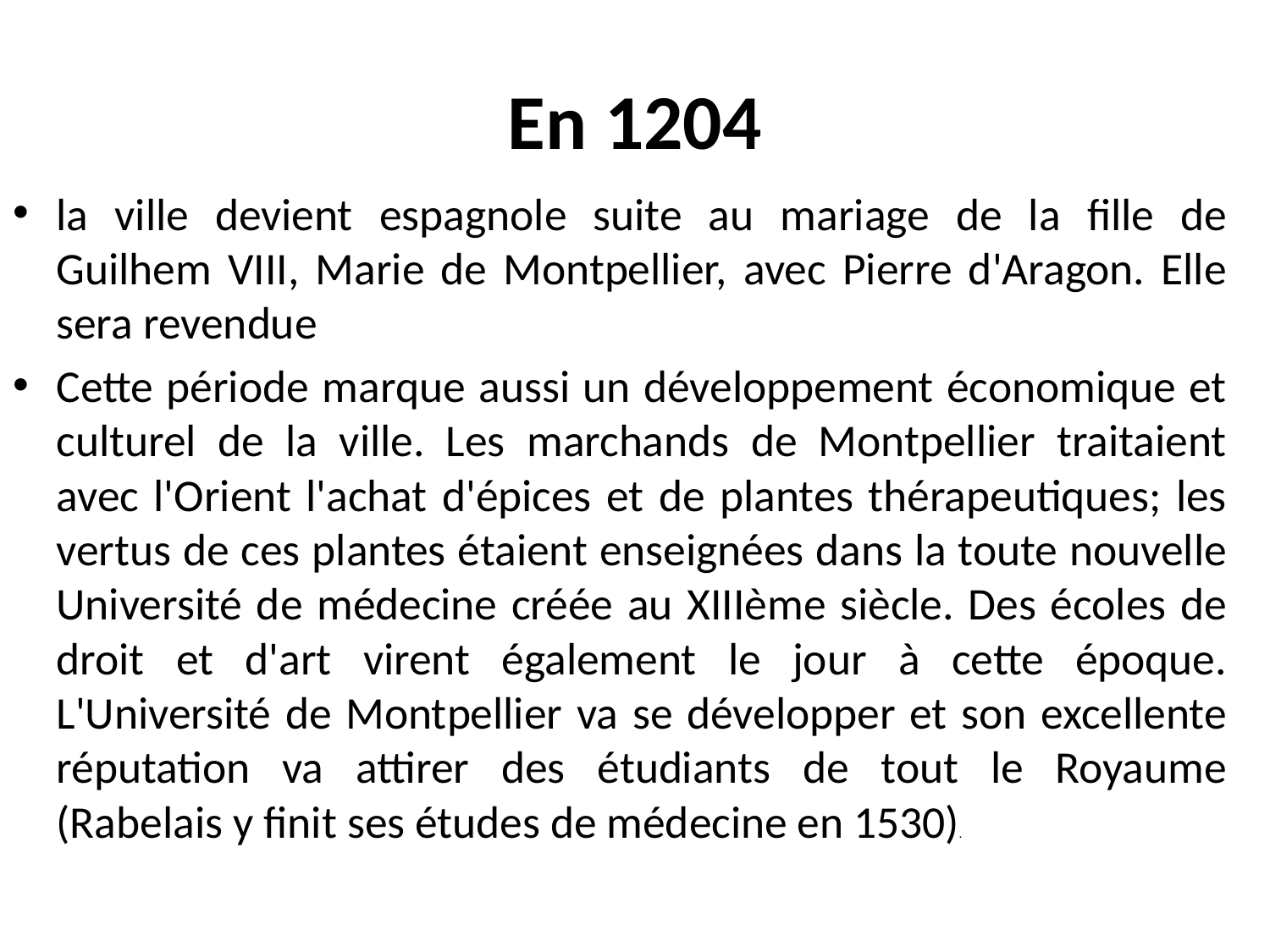

# En 1204
la ville devient espagnole suite au mariage de la fille de Guilhem VIII, Marie de Montpellier, avec Pierre d'Aragon. Elle sera revendue
Cette période marque aussi un développement économique et culturel de la ville. Les marchands de Montpellier traitaient avec l'Orient l'achat d'épices et de plantes thérapeutiques; les vertus de ces plantes étaient enseignées dans la toute nouvelle Université de médecine créée au XIIIème siècle. Des écoles de droit et d'art virent également le jour à cette époque. L'Université de Montpellier va se développer et son excellente réputation va attirer des étudiants de tout le Royaume (Rabelais y finit ses études de médecine en 1530).